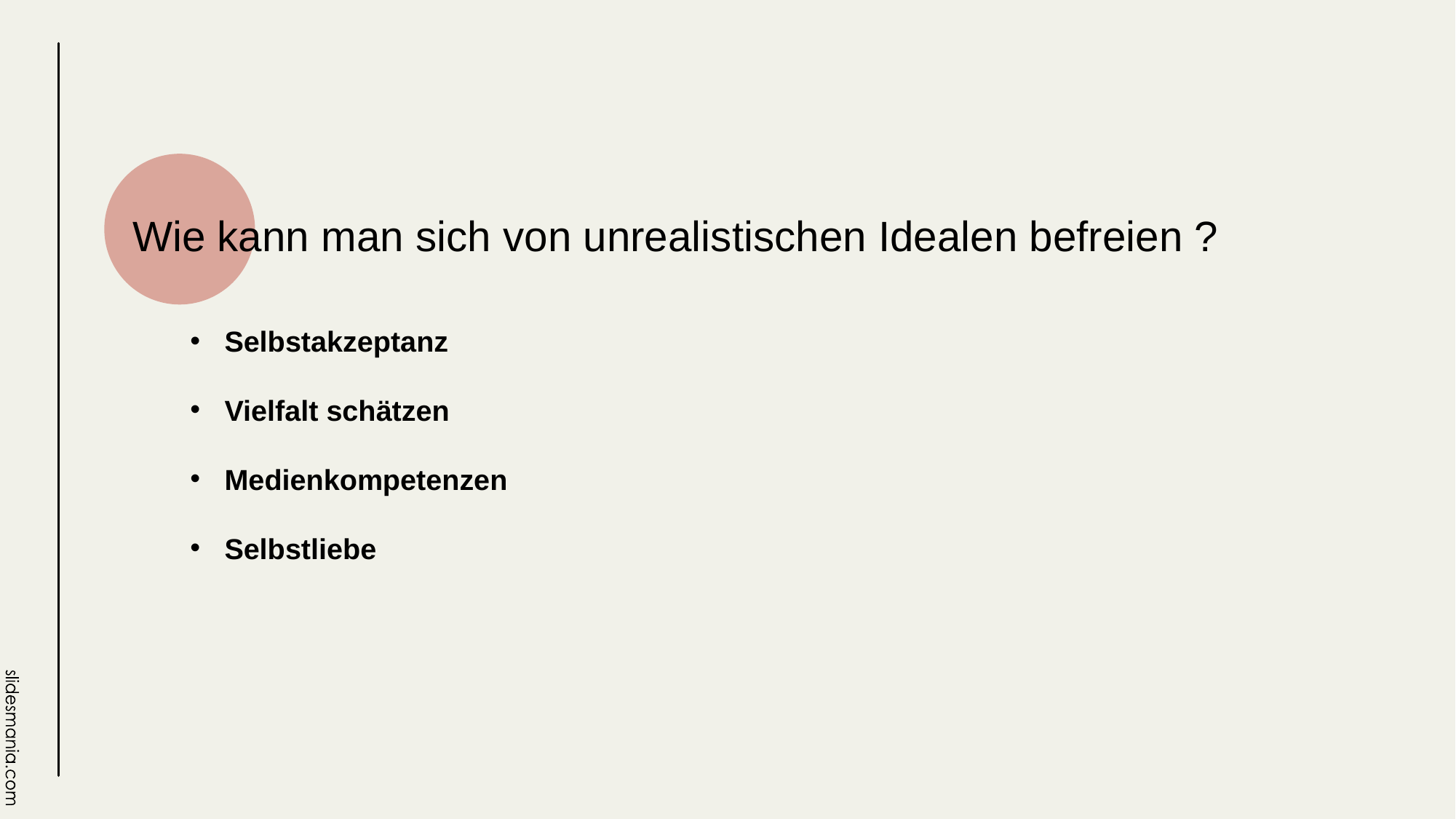

# Wie kann man sich von unrealistischen Idealen befreien ?
Selbstakzeptanz

Vielfalt schätzen

Medienkompetenzen

Selbstliebe